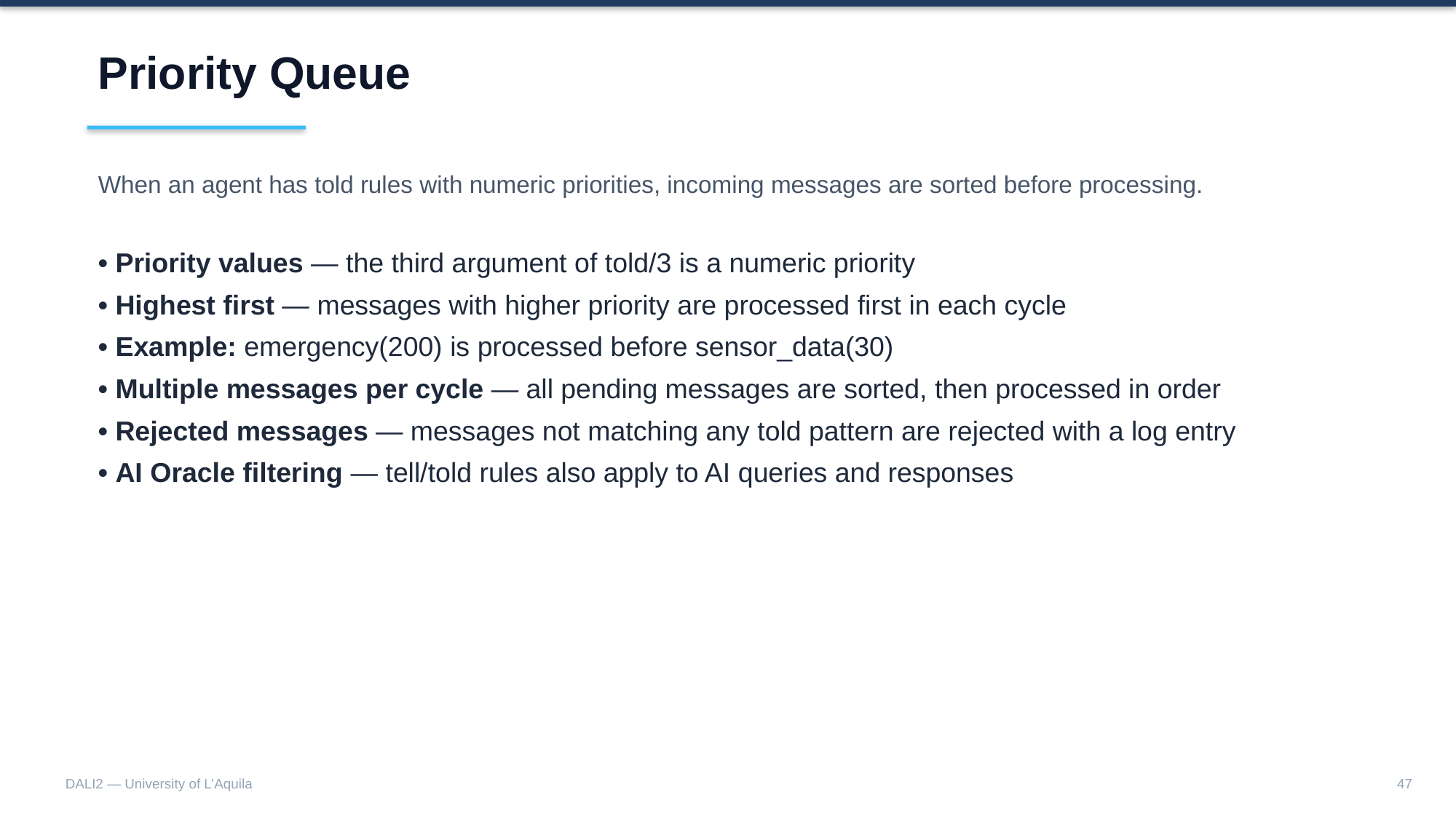

Priority Queue

When an agent has told rules with numeric priorities, incoming messages are sorted before processing.
• Priority values — the third argument of told/3 is a numeric priority
• Highest first — messages with higher priority are processed first in each cycle
• Example: emergency(200) is processed before sensor_data(30)
• Multiple messages per cycle — all pending messages are sorted, then processed in order
• Rejected messages — messages not matching any told pattern are rejected with a log entry
• AI Oracle filtering — tell/told rules also apply to AI queries and responses
DALI2 — University of L’Aquila
47